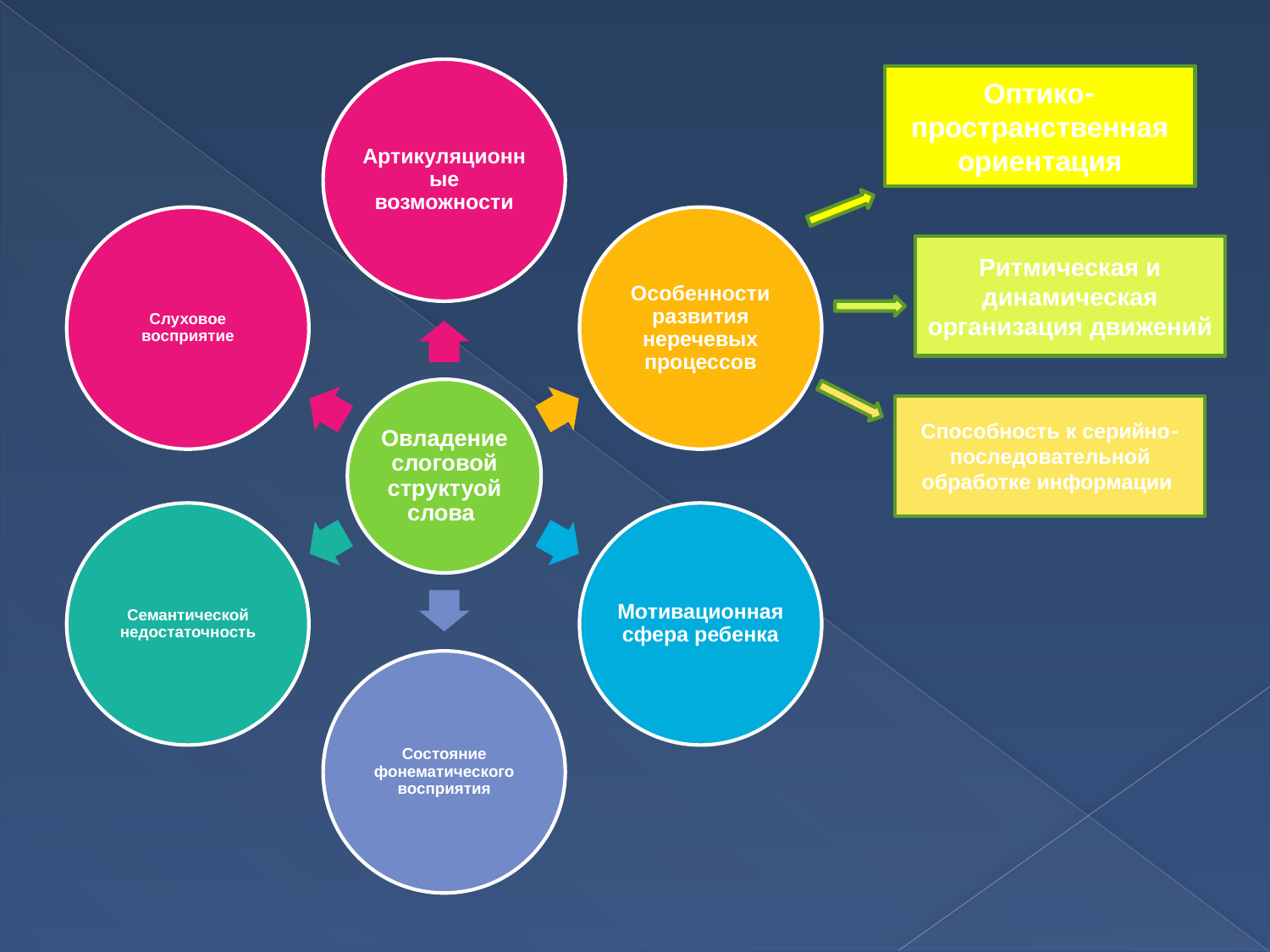

#
Овладение слоговой структуой слова

Артикуляционные возможности

Особенности развития неречевых процессов

Мотивационная сфера ребенка

Состояние фонематического восприятия

Семантической недостаточность

Слуховое восприятие
Оптико-пространственная ориентация

Ритмическая и динамическая организация движений

Способность к серийно-последовательной обработке информации